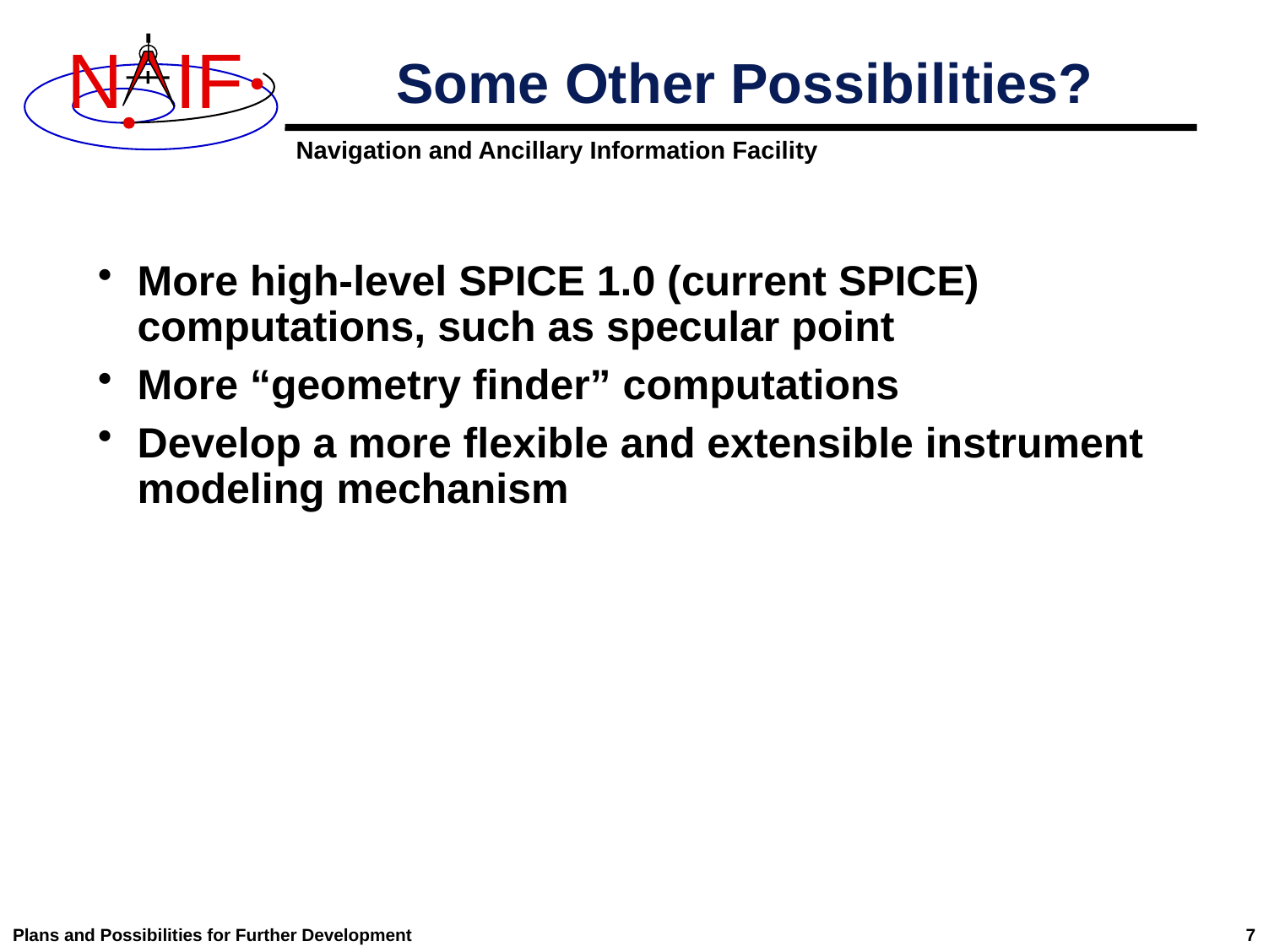

# Some Other Possibilities?
More high-level SPICE 1.0 (current SPICE) computations, such as specular point
More “geometry finder” computations
Develop a more flexible and extensible instrument modeling mechanism
Plans and Possibilities for Further Development
7